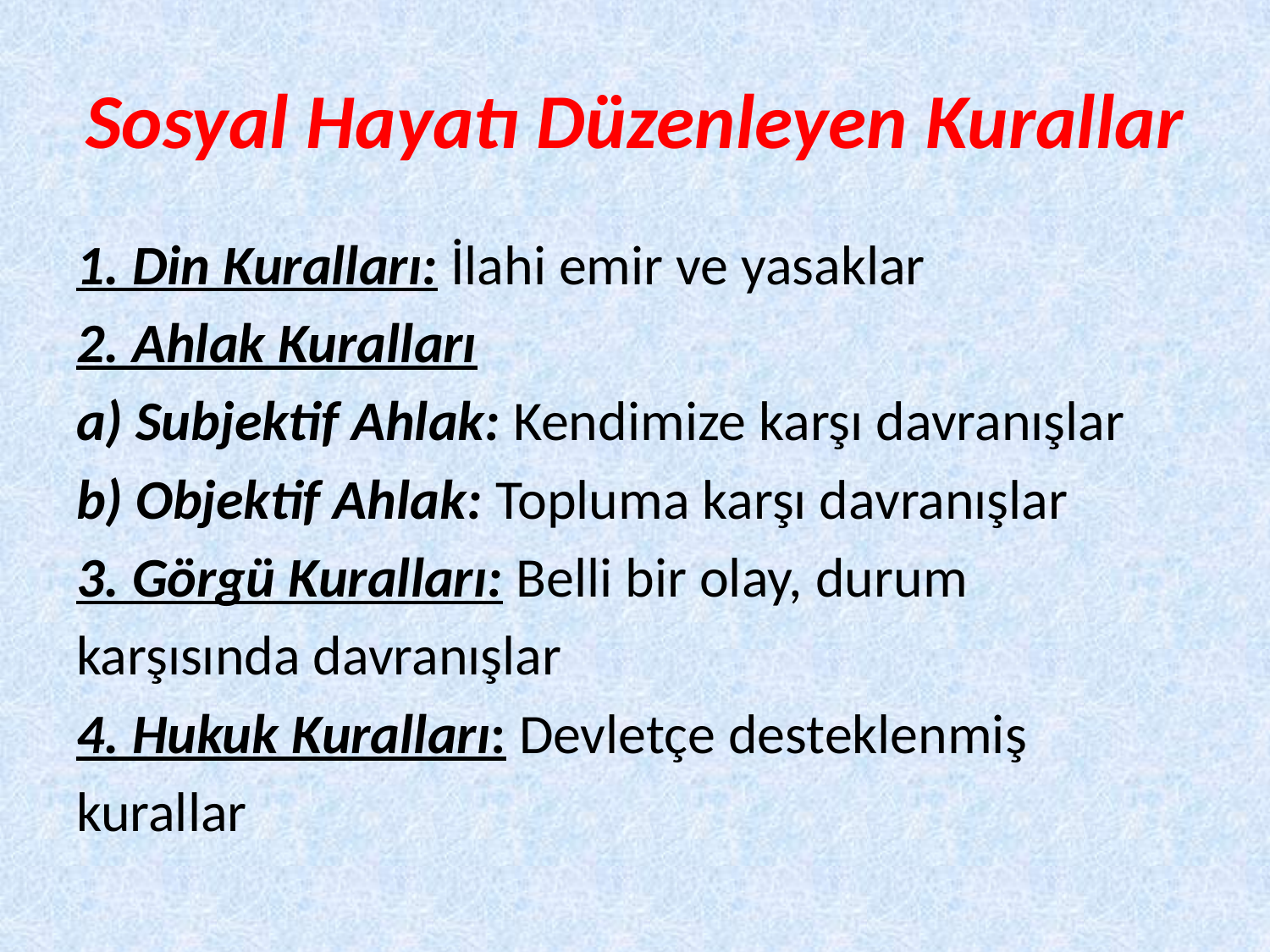

# Sosyal Hayatı Düzenleyen Kurallar
1. Din Kuralları: İlahi emir ve yasaklar
2. Ahlak Kuralları
a) Subjektif Ahlak: Kendimize karşı davranışlar
b) Objektif Ahlak: Topluma karşı davranışlar
3. Görgü Kuralları: Belli bir olay, durum
karşısında davranışlar
4. Hukuk Kuralları: Devletçe desteklenmiş
kurallar